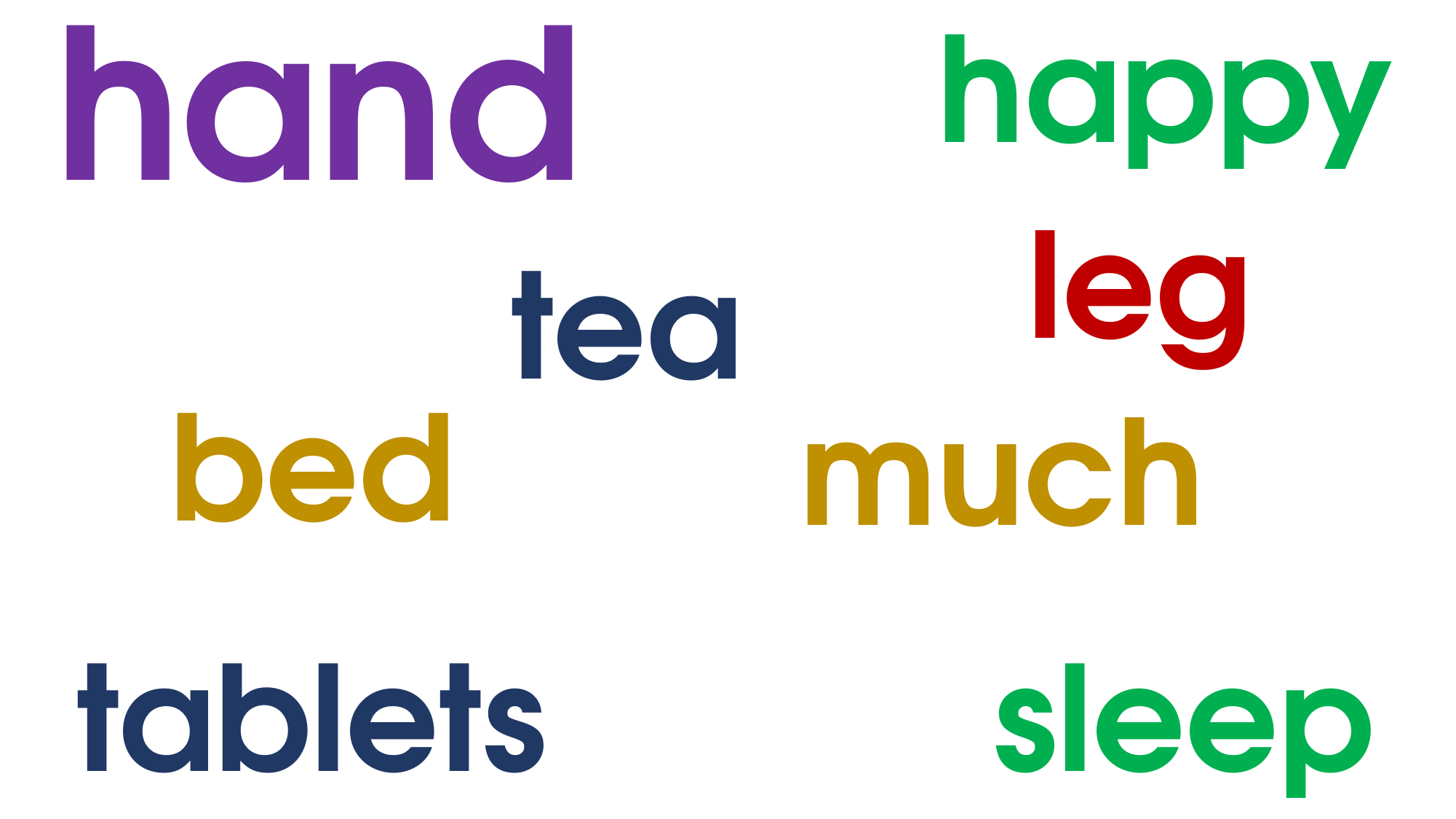

hand
happy
leg
tea
bed
much
tablets
sleep